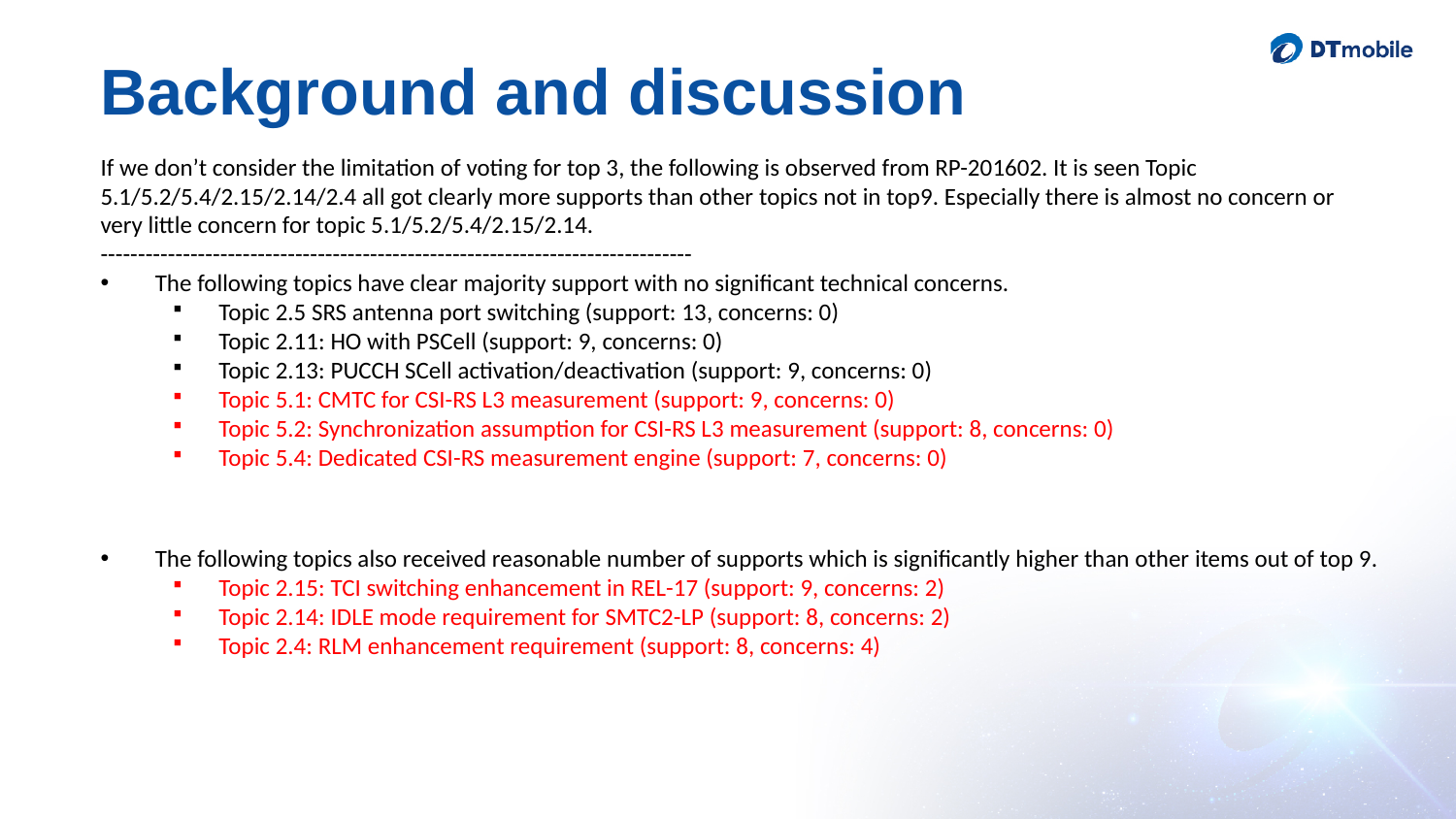

Background and discussion
If we don’t consider the limitation of voting for top 3, the following is observed from RP-201602. It is seen Topic 5.1/5.2/5.4/2.15/2.14/2.4 all got clearly more supports than other topics not in top9. Especially there is almost no concern or very little concern for topic 5.1/5.2/5.4/2.15/2.14.
-------------------------------------------------------------------------------
The following topics have clear majority support with no significant technical concerns.
Topic 2.5 SRS antenna port switching (support: 13, concerns: 0)
Topic 2.11: HO with PSCell (support: 9, concerns: 0)
Topic 2.13: PUCCH SCell activation/deactivation (support: 9, concerns: 0)
Topic 5.1: CMTC for CSI-RS L3 measurement (support: 9, concerns: 0)
Topic 5.2: Synchronization assumption for CSI-RS L3 measurement (support: 8, concerns: 0)
Topic 5.4: Dedicated CSI-RS measurement engine (support: 7, concerns: 0)

The following topics also received reasonable number of supports which is significantly higher than other items out of top 9.
Topic 2.15: TCI switching enhancement in REL-17 (support: 9, concerns: 2)
Topic 2.14: IDLE mode requirement for SMTC2-LP (support: 8, concerns: 2)
Topic 2.4: RLM enhancement requirement (support: 8, concerns: 4)